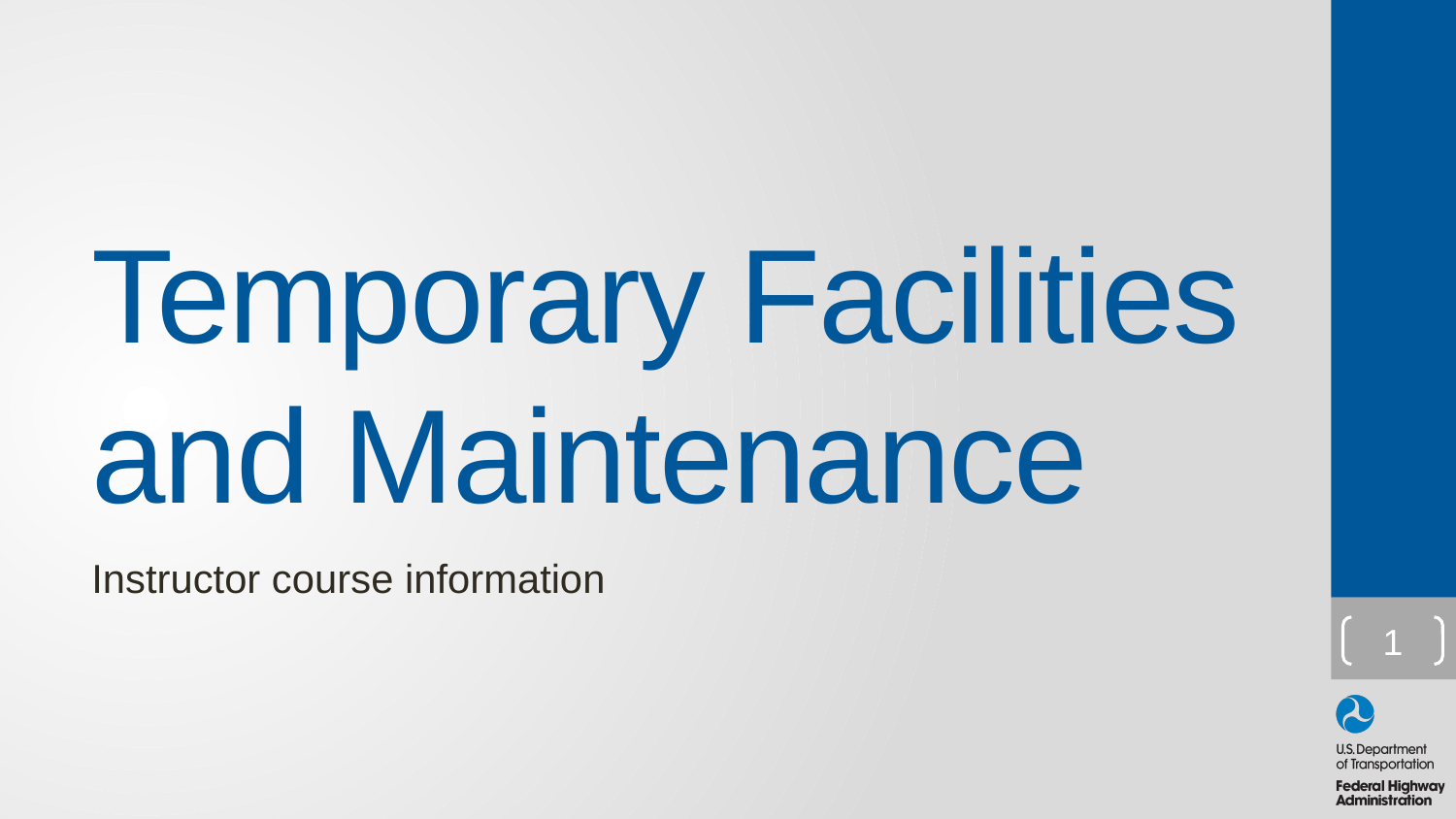

# Temporary Facilities and Maintenance
Instructor course information
1